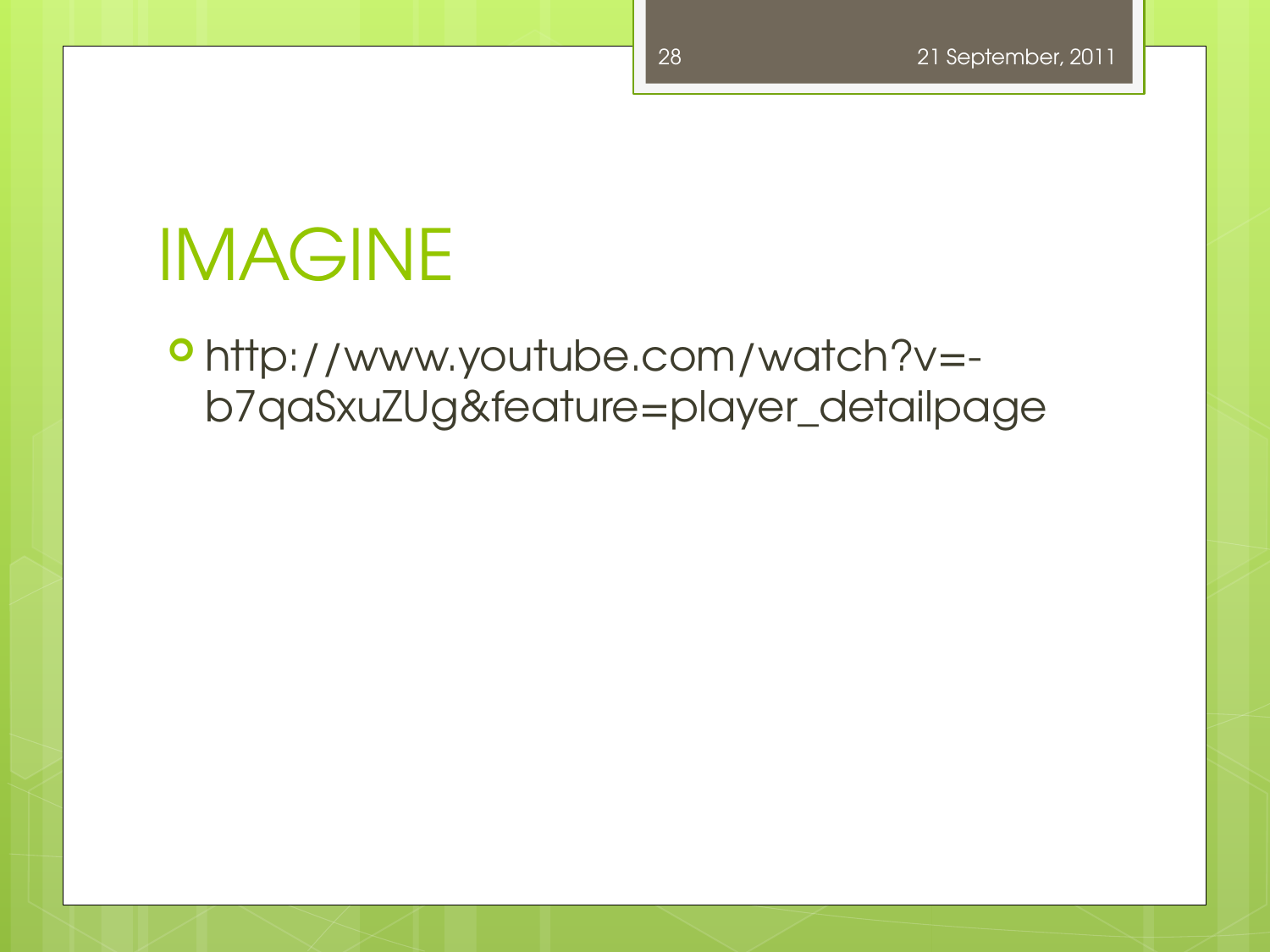

28
21 September, 2011
# IMAGINE
http://www.youtube.com/watch?v=-b7qaSxuZUg&feature=player_detailpage